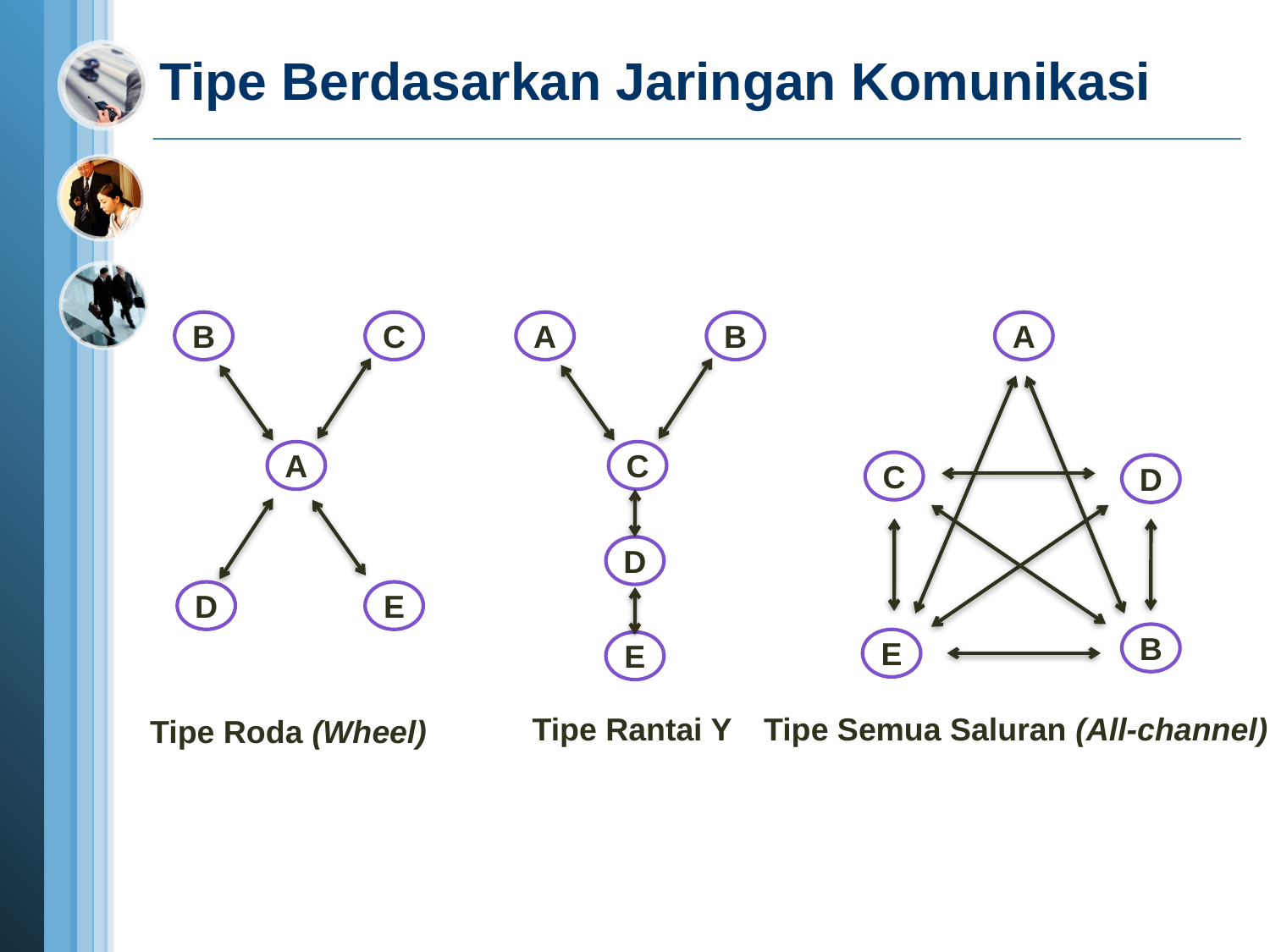

# Tipe Berdasarkan Jaringan Komunikasi
B
C
A
B
A
A
C
C
D
D
D
E
B
E
E
Tipe Rantai Y
Tipe Semua Saluran (All-channel)
Tipe Roda (Wheel)